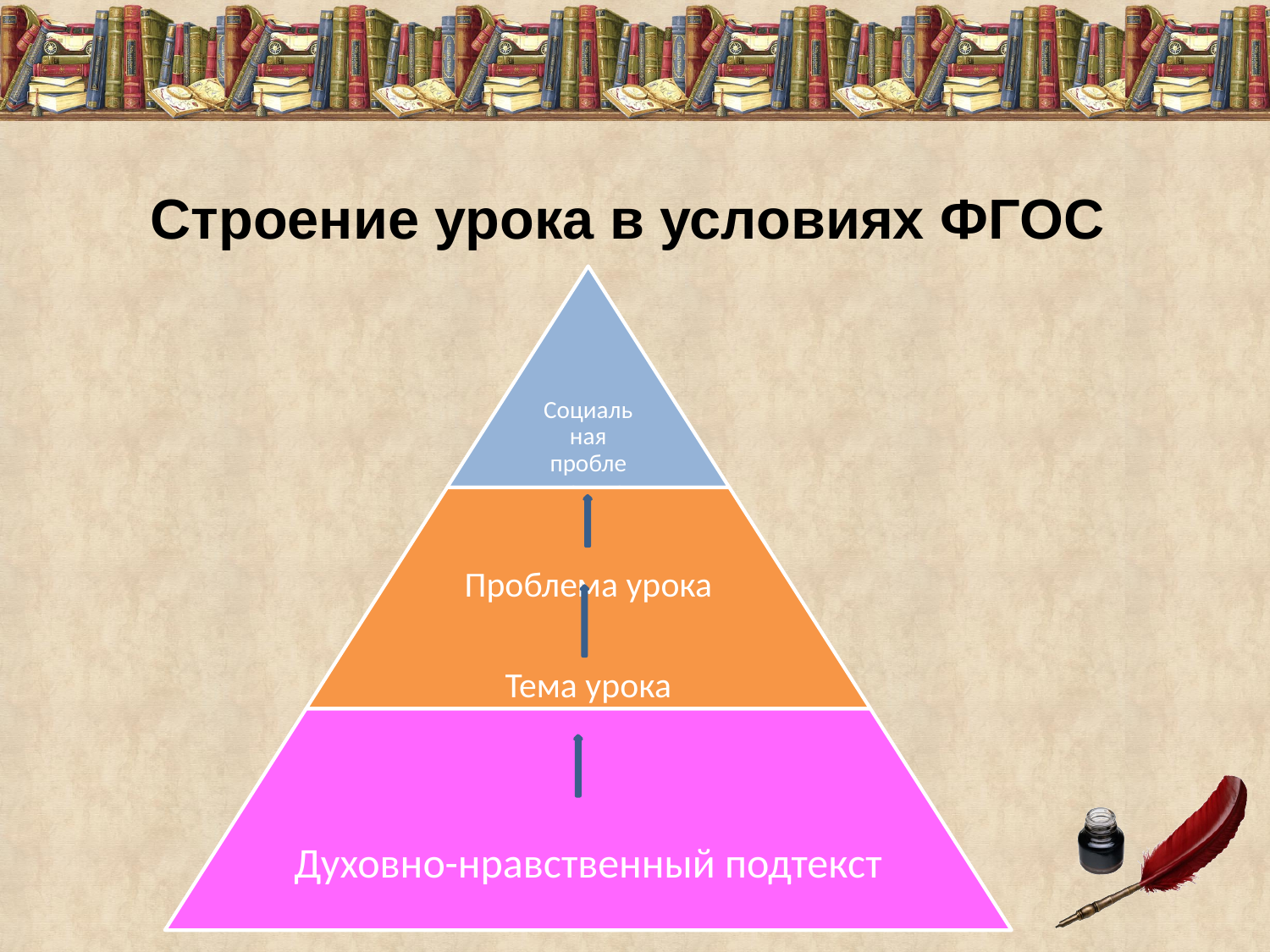

Строение урока в условиях ФГОС

Социальная проблематика

Проблема урока

Тема урока

Духовно-нравственный подтекст